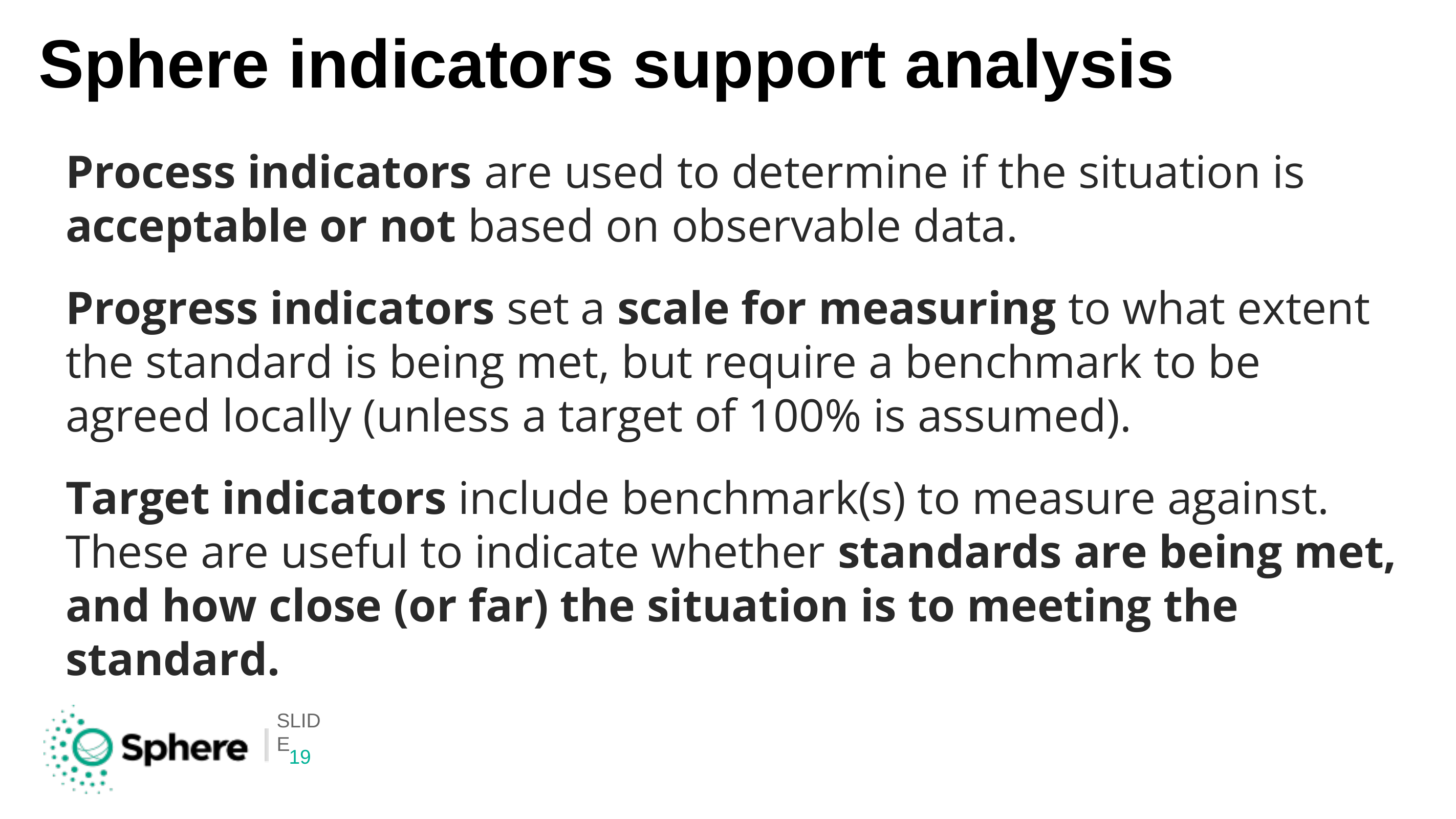

# Sphere indicators support analysis
Process indicators are used to determine if the situation is acceptable or not based on observable data.
Progress indicators set a scale for measuring to what extent the standard is being met, but require a benchmark to be agreed locally (unless a target of 100% is assumed).
Target indicators include benchmark(s) to measure against. These are useful to indicate whether standards are being met, and how close (or far) the situation is to meeting the standard.
19